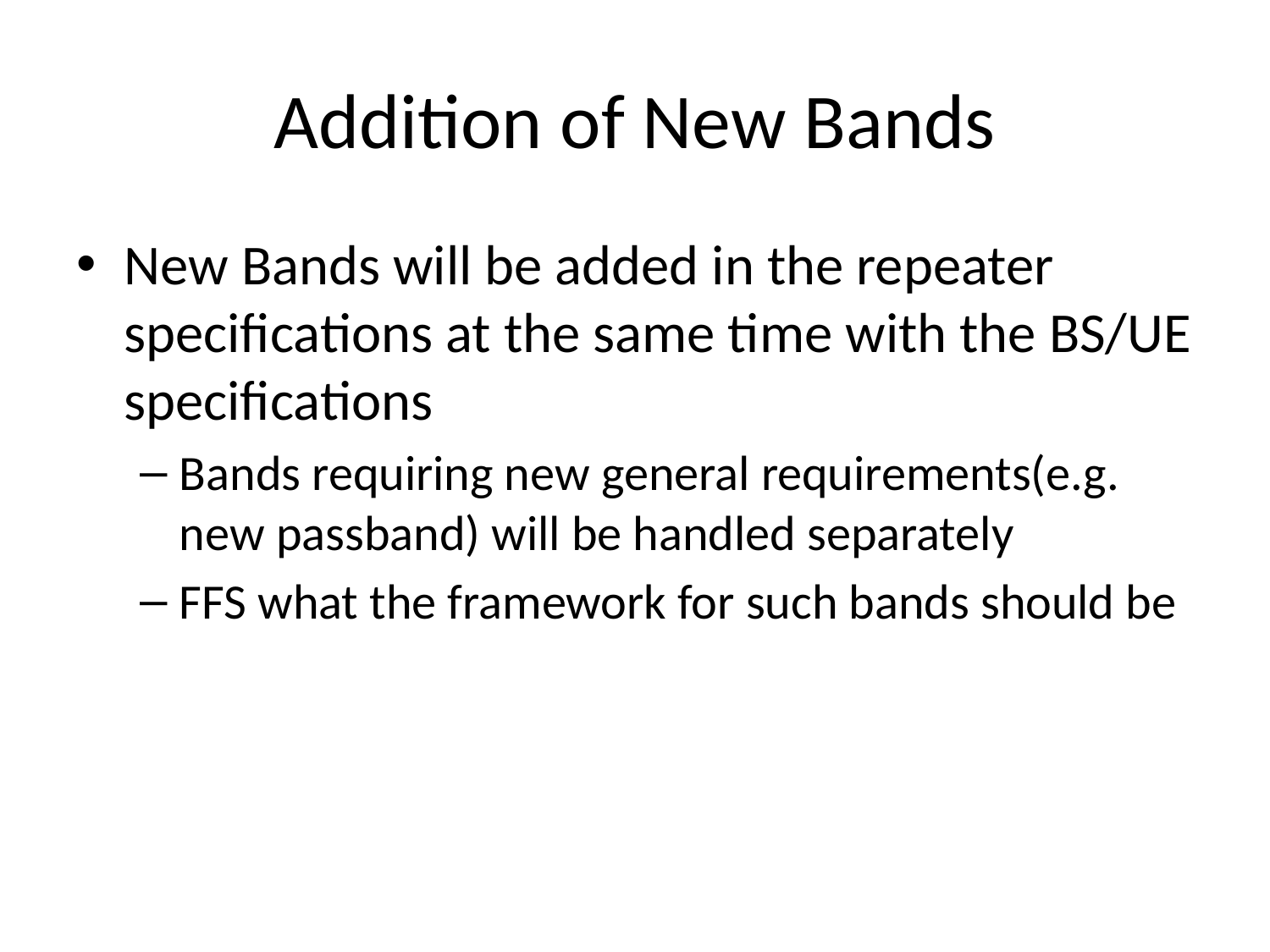

# Addition of New Bands
New Bands will be added in the repeater specifications at the same time with the BS/UE specifications
Bands requiring new general requirements(e.g. new passband) will be handled separately
FFS what the framework for such bands should be